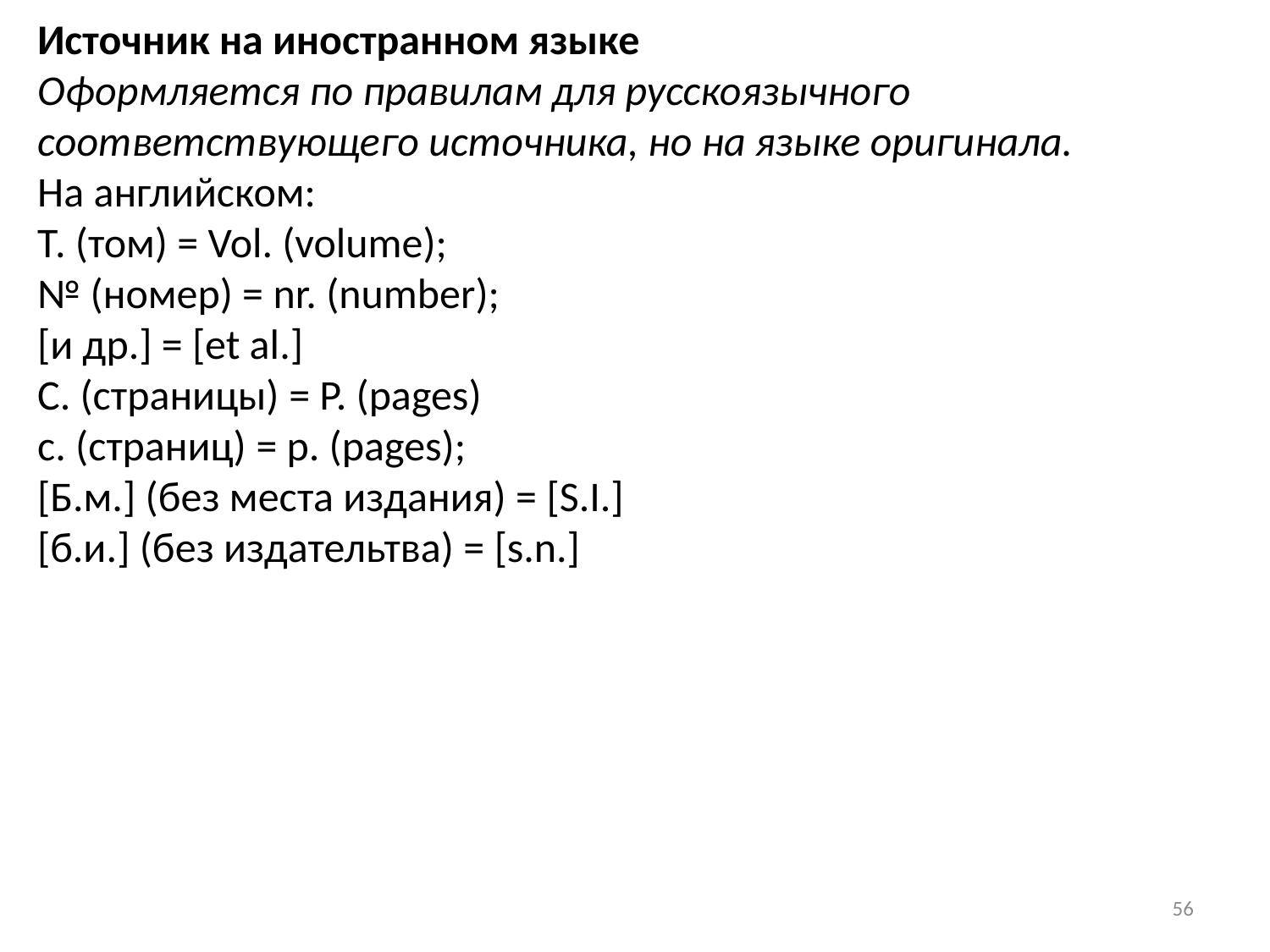

Источник на иностранном языке
Оформляется по правилам для русскоязычного соответствующего источника, но на языке оригинала.
На английском:
Т. (том) = Vol. (volume);
№ (номер) = nr. (number);
[и др.] = [et al.]
С. (страницы) = P. (pages)
с. (страниц) = p. (pages);
[Б.м.] (без места издания) = [S.I.]
[б.и.] (без издательтва) = [s.n.]
56